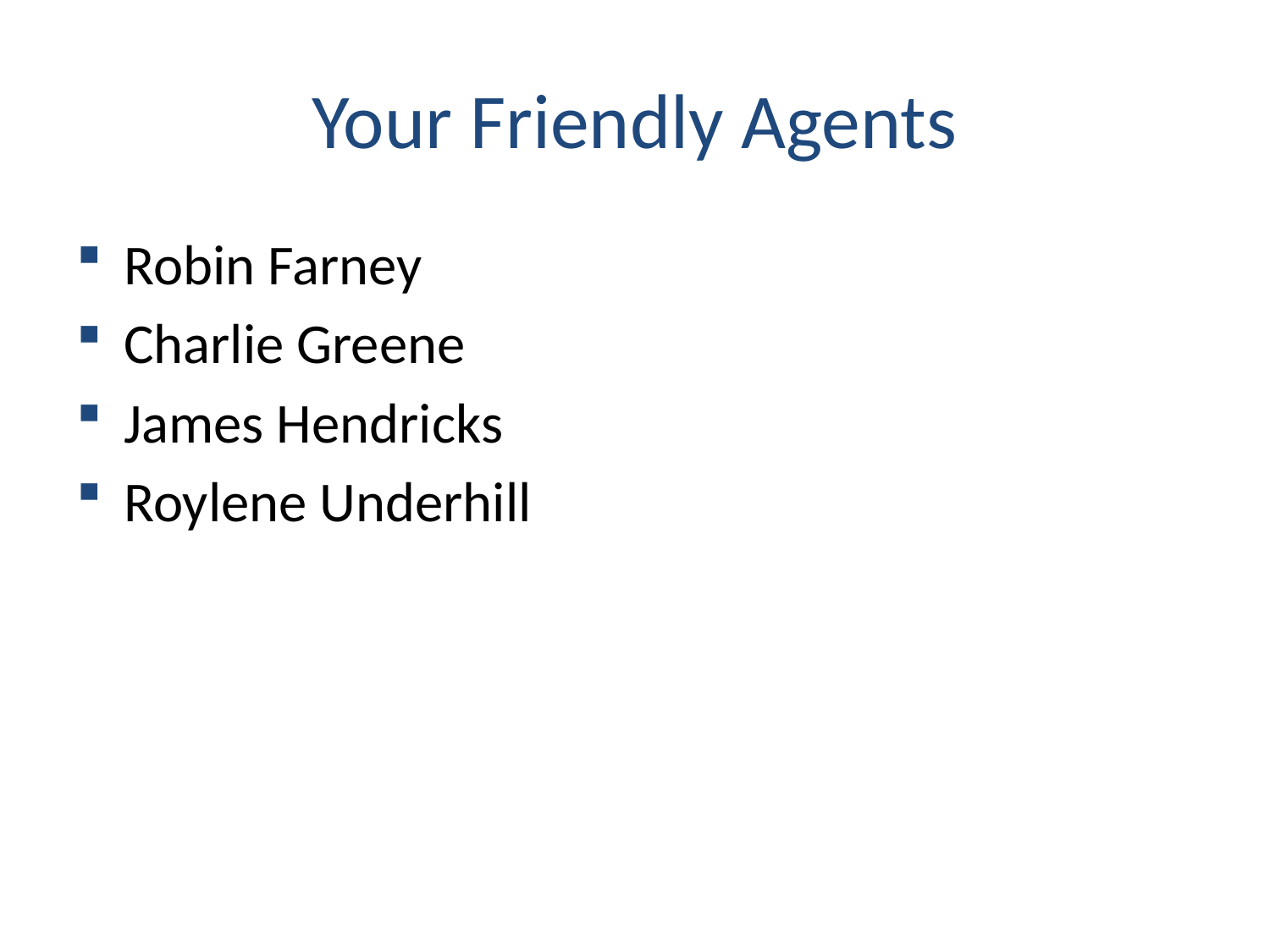

# Your Friendly Agents
Robin Farney
Charlie Greene
James Hendricks
Roylene Underhill